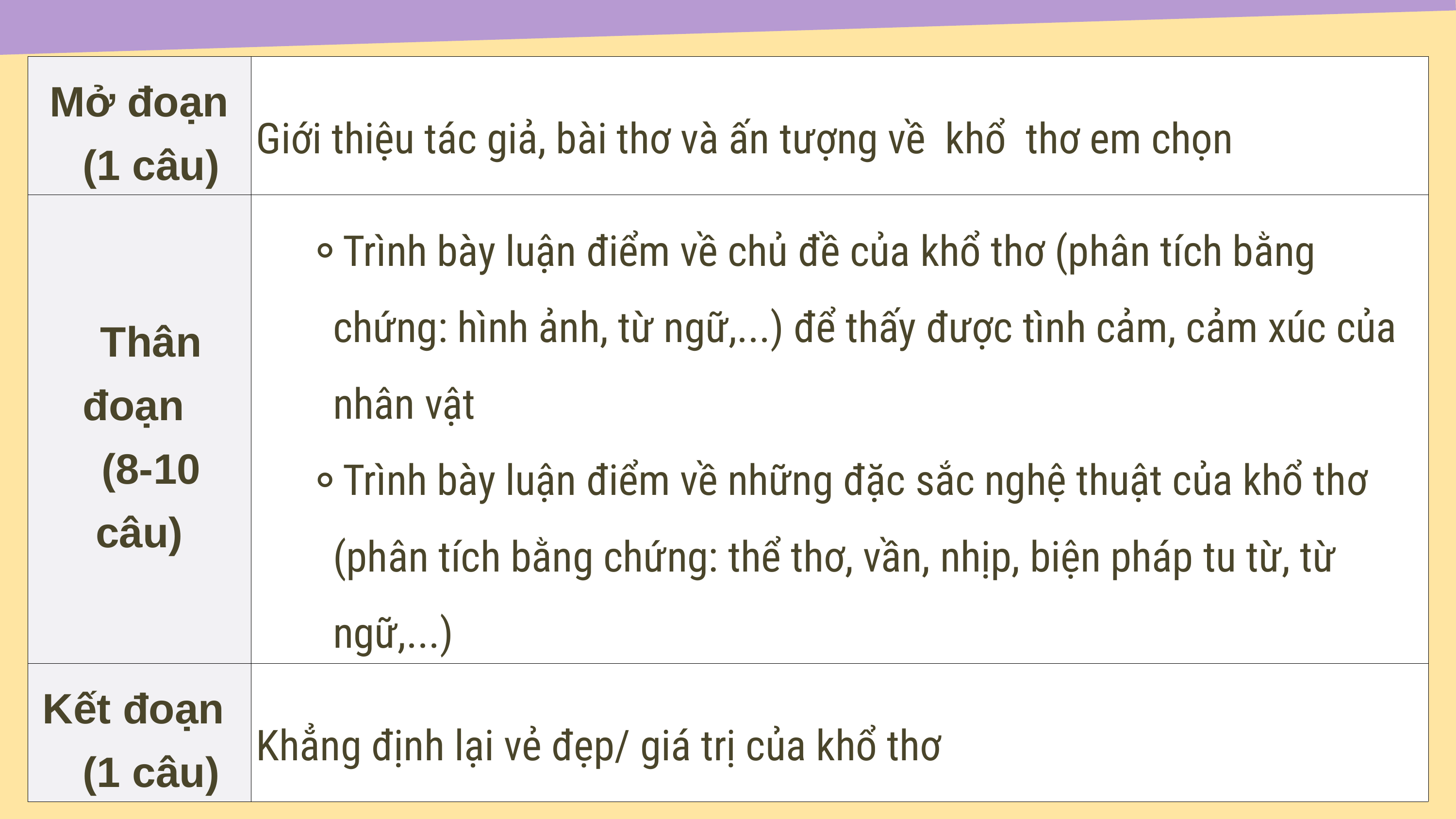

| Mở đoạn (1 câu) | Giới thiệu tác giả, bài thơ và ấn tượng về khổ thơ em chọn |
| --- | --- |
| Thân đoạn (8-10 câu) | Trình bày luận điểm về chủ đề của khổ thơ (phân tích bằng chứng: hình ảnh, từ ngữ,...) để thấy được tình cảm, cảm xúc của nhân vật Trình bày luận điểm về những đặc sắc nghệ thuật của khổ thơ (phân tích bằng chứng: thể thơ, vần, nhịp, biện pháp tu từ, từ ngữ,...) |
| Kết đoạn (1 câu) | Khẳng định lại vẻ đẹp/ giá trị của khổ thơ |